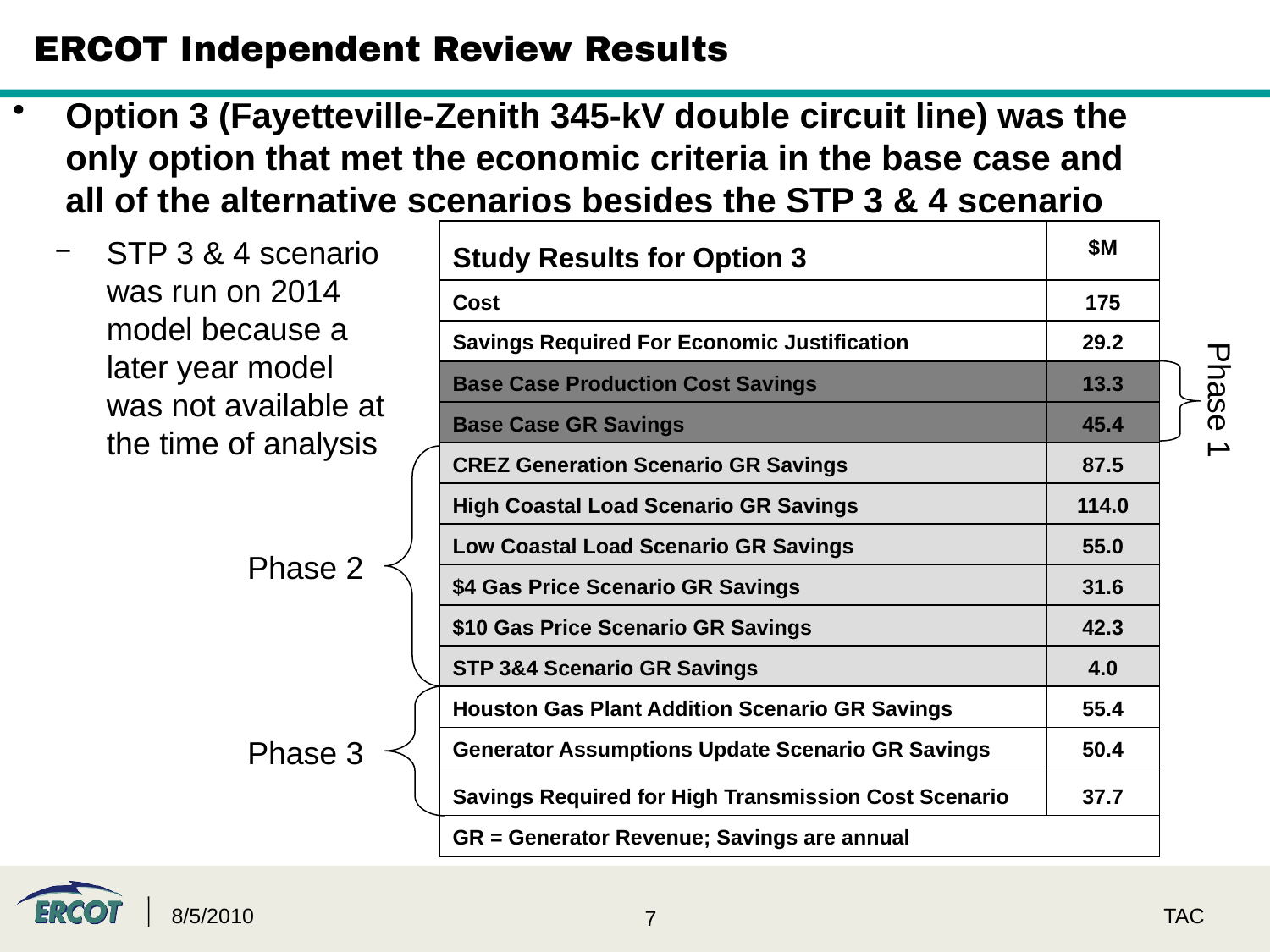

ERCOT Independent Review Results
Option 3 (Fayetteville-Zenith 345-kV double circuit line) was the only option that met the economic criteria in the base case and all of the alternative scenarios besides the STP 3 & 4 scenario
| Study Results for Option 3 | $M |
| --- | --- |
| Cost | 175 |
| Savings Required For Economic Justification | 29.2 |
| Base Case Production Cost Savings | 13.3 |
| Base Case GR Savings | 45.4 |
| CREZ Generation Scenario GR Savings | 87.5 |
| High Coastal Load Scenario GR Savings | 114.0 |
| Low Coastal Load Scenario GR Savings | 55.0 |
| $4 Gas Price Scenario GR Savings | 31.6 |
| $10 Gas Price Scenario GR Savings | 42.3 |
| STP 3&4 Scenario GR Savings | 4.0 |
| Houston Gas Plant Addition Scenario GR Savings | 55.4 |
| Generator Assumptions Update Scenario GR Savings | 50.4 |
| Savings Required for High Transmission Cost Scenario | 37.7 |
| GR = Generator Revenue; Savings are annual |  |
STP 3 & 4 scenario was run on 2014 model because a later year model was not available at the time of analysis

Phase 1

Phase 2

Phase 3
8/5/2010
TAC